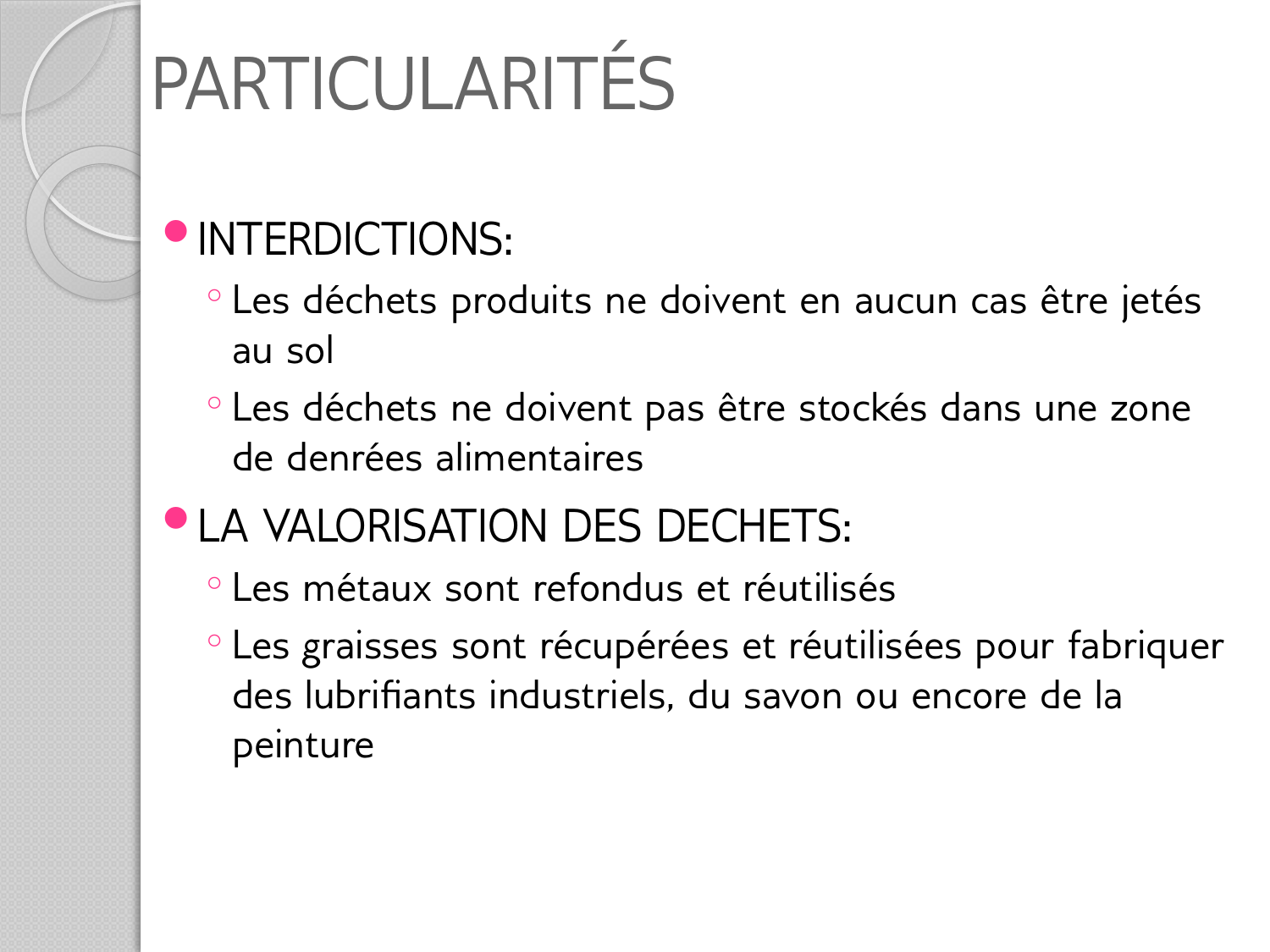

# PARTICULARITÉS
INTERDICTIONS:
Les déchets produits ne doivent en aucun cas être jetés au sol
Les déchets ne doivent pas être stockés dans une zone de denrées alimentaires
LA VALORISATION DES DECHETS:
Les métaux sont refondus et réutilisés
Les graisses sont récupérées et réutilisées pour fabriquer des lubrifiants industriels, du savon ou encore de la peinture